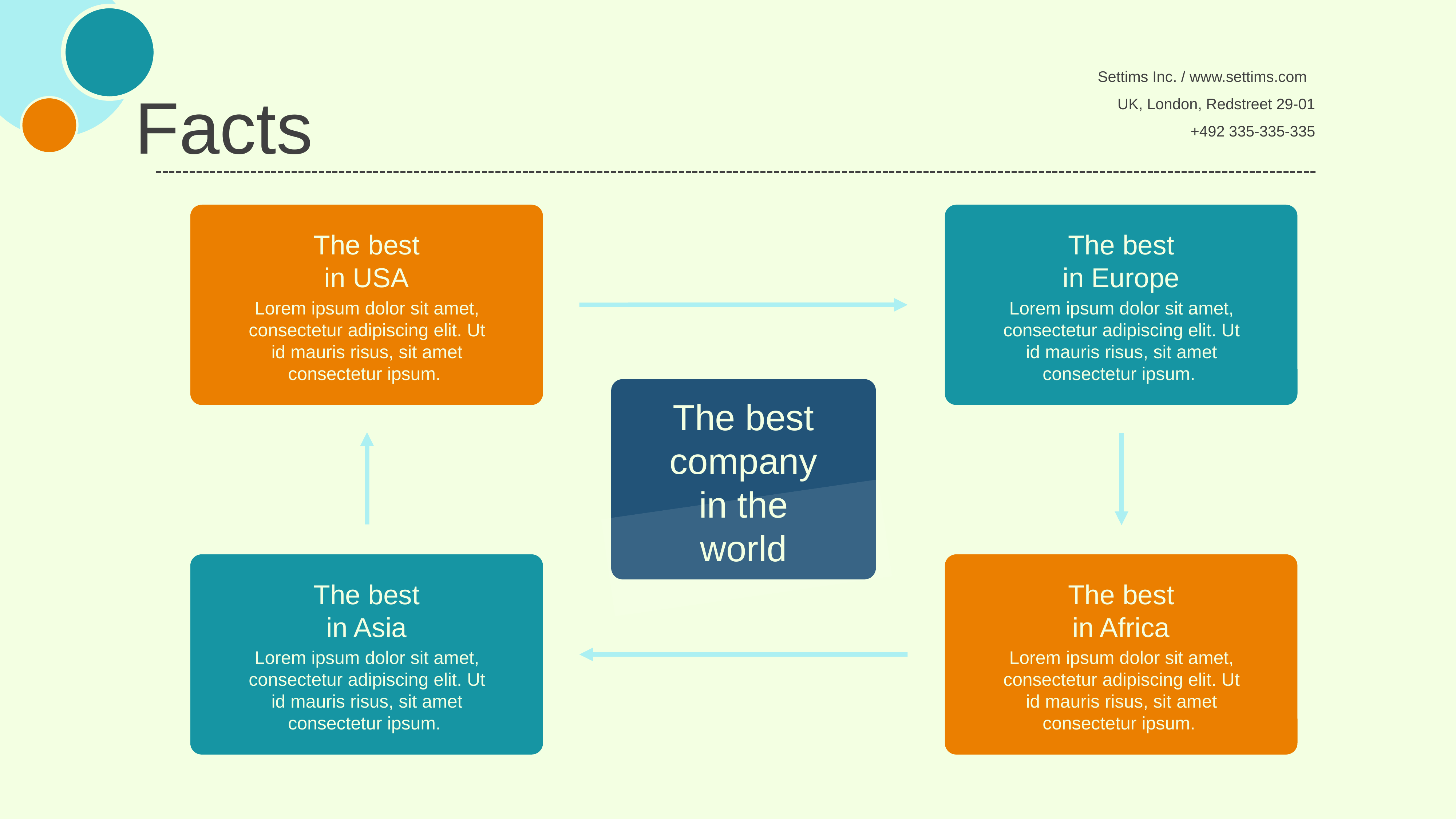

Settims Inc. / www.settims.com
UK, London, Redstreet 29-01
+492 335-335-335
Facts

The best
in USA
The best
in Europe
Lorem ipsum dolor sit amet, consectetur adipiscing elit. Ut id mauris risus, sit amet consectetur ipsum.
Lorem ipsum dolor sit amet, consectetur adipiscing elit. Ut id mauris risus, sit amet consectetur ipsum.

The best
company
in the
world

The best
in Asia
The best
in Africa
Lorem ipsum dolor sit amet, consectetur adipiscing elit. Ut id mauris risus, sit amet consectetur ipsum.
Lorem ipsum dolor sit amet, consectetur adipiscing elit. Ut id mauris risus, sit amet consectetur ipsum.